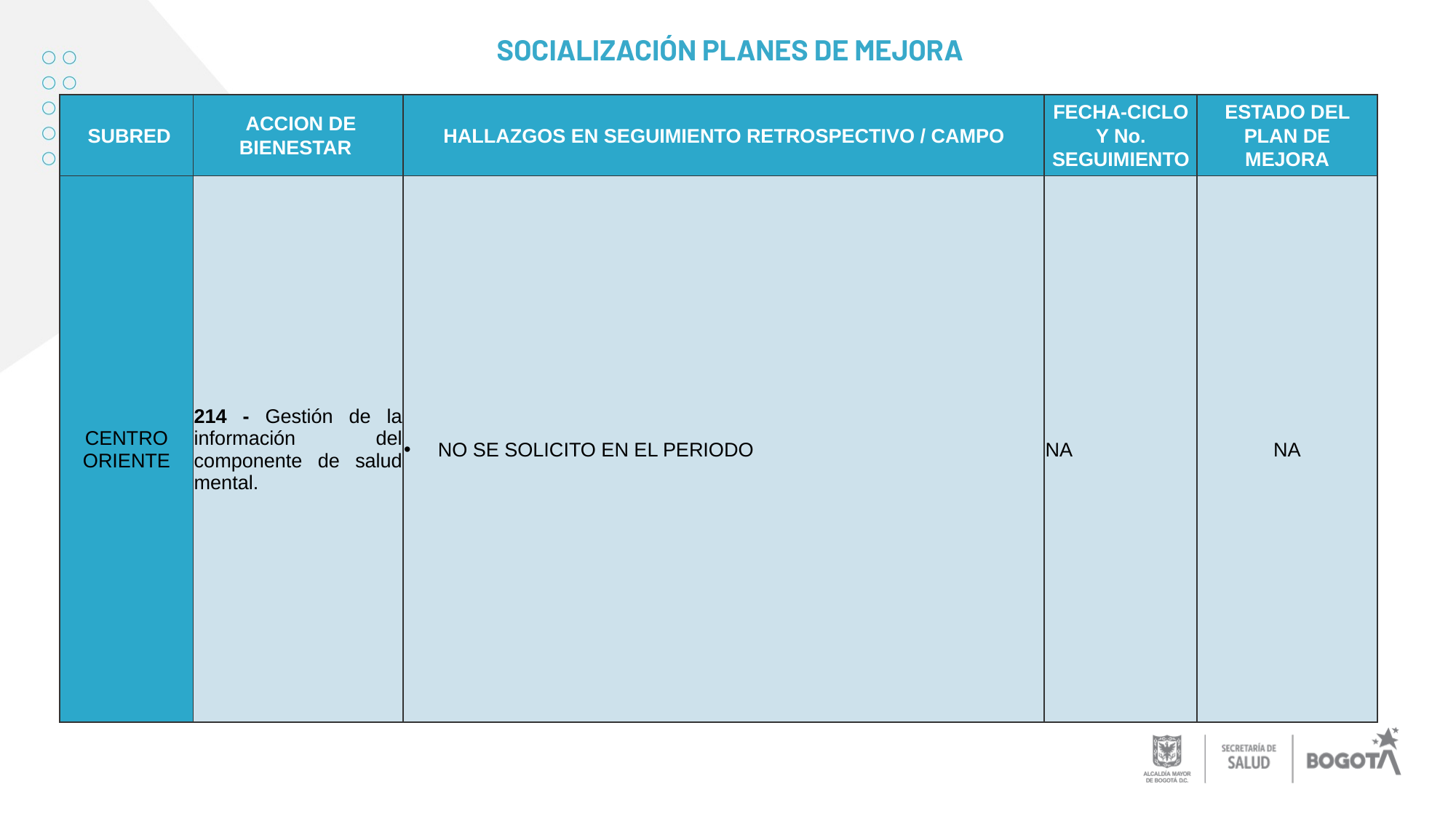

# SOCIALIZACIÓN PLANES DE MEJORA
| SUBRED | ACCION DE BIENESTAR | HALLAZGOS EN SEGUIMIENTO RETROSPECTIVO / CAMPO | FECHA-CICLO Y No. SEGUIMIENTO | ESTADO DEL PLAN DE MEJORA |
| --- | --- | --- | --- | --- |
| CENTRO ORIENTE | 214 - Gestión de la información del componente de salud mental. | NO SE SOLICITO EN EL PERIODO | NA | NA |